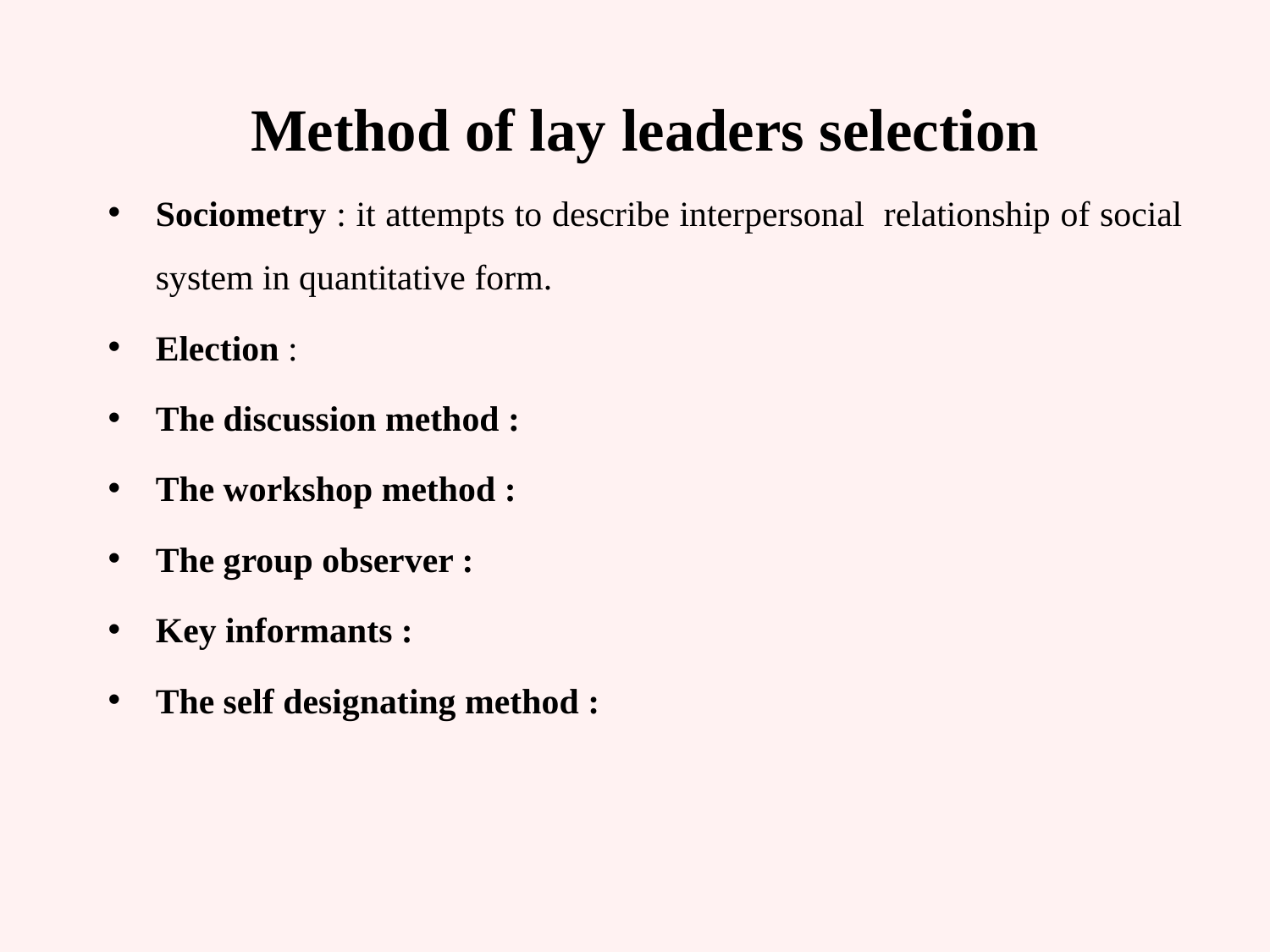

Method of lay leaders selection
Sociometry : it attempts to describe interpersonal  relationship of social system in quantitative form.
Election :
The discussion method :
The workshop method :
The group observer :
Key informants :
The self designating method :